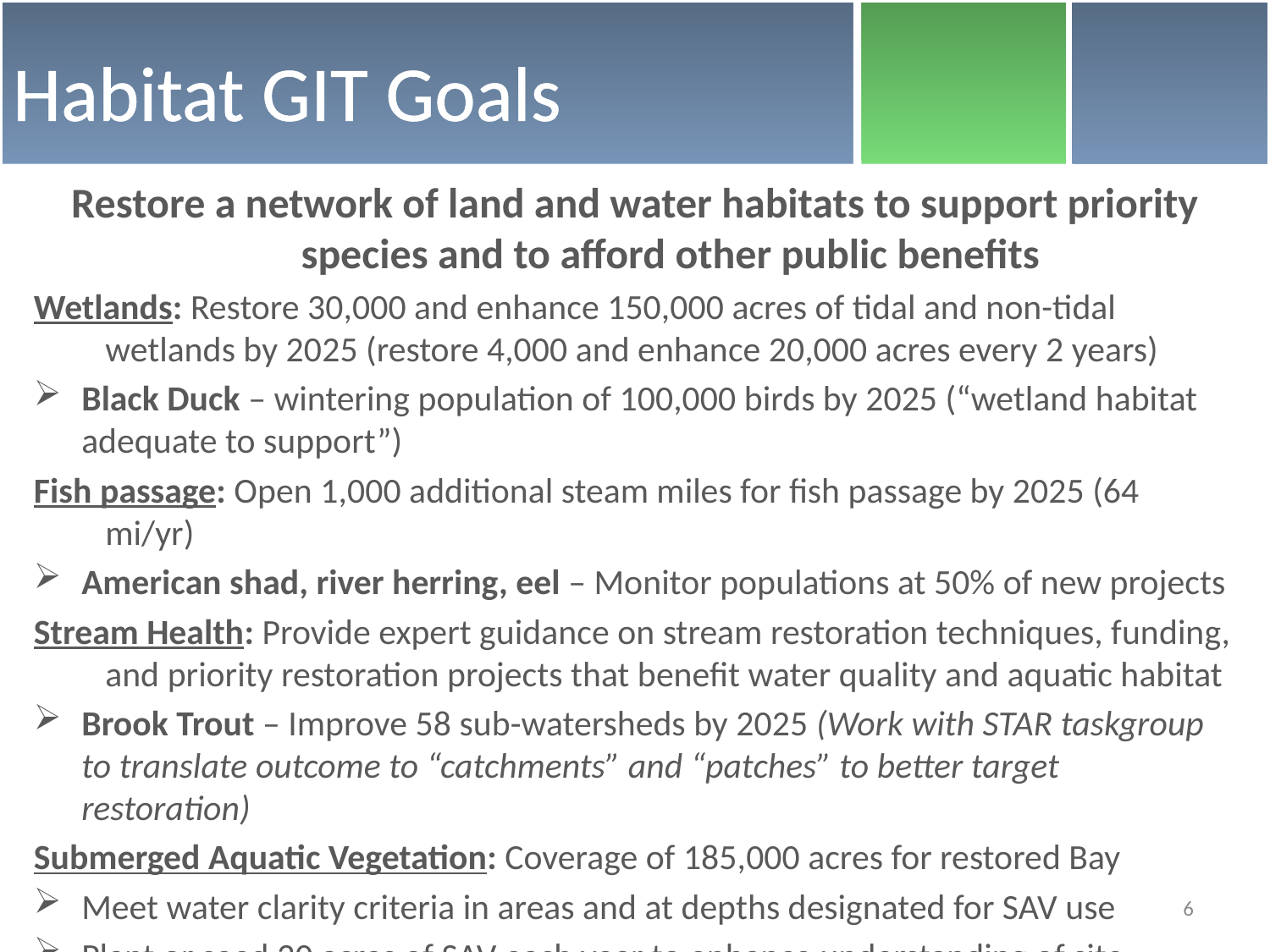

# Habitat GIT Goals
Restore a network of land and water habitats to support priority species and to afford other public benefits
Wetlands: Restore 30,000 and enhance 150,000 acres of tidal and non-tidal wetlands by 2025 (restore 4,000 and enhance 20,000 acres every 2 years)
Black Duck – wintering population of 100,000 birds by 2025 (“wetland habitat adequate to support”)
Fish passage: Open 1,000 additional steam miles for fish passage by 2025 (64 mi/yr)
American shad, river herring, eel – Monitor populations at 50% of new projects
Stream Health: Provide expert guidance on stream restoration techniques, funding, and priority restoration projects that benefit water quality and aquatic habitat
Brook Trout – Improve 58 sub-watersheds by 2025 (Work with STAR taskgroup to translate outcome to “catchments” and “patches” to better target restoration)
Submerged Aquatic Vegetation: Coverage of 185,000 acres for restored Bay
Meet water clarity criteria in areas and at depths designated for SAV use
Plant or seed 20 acres of SAV each year to enhance understanding of site selection, recruitment, and habitat suitability

6